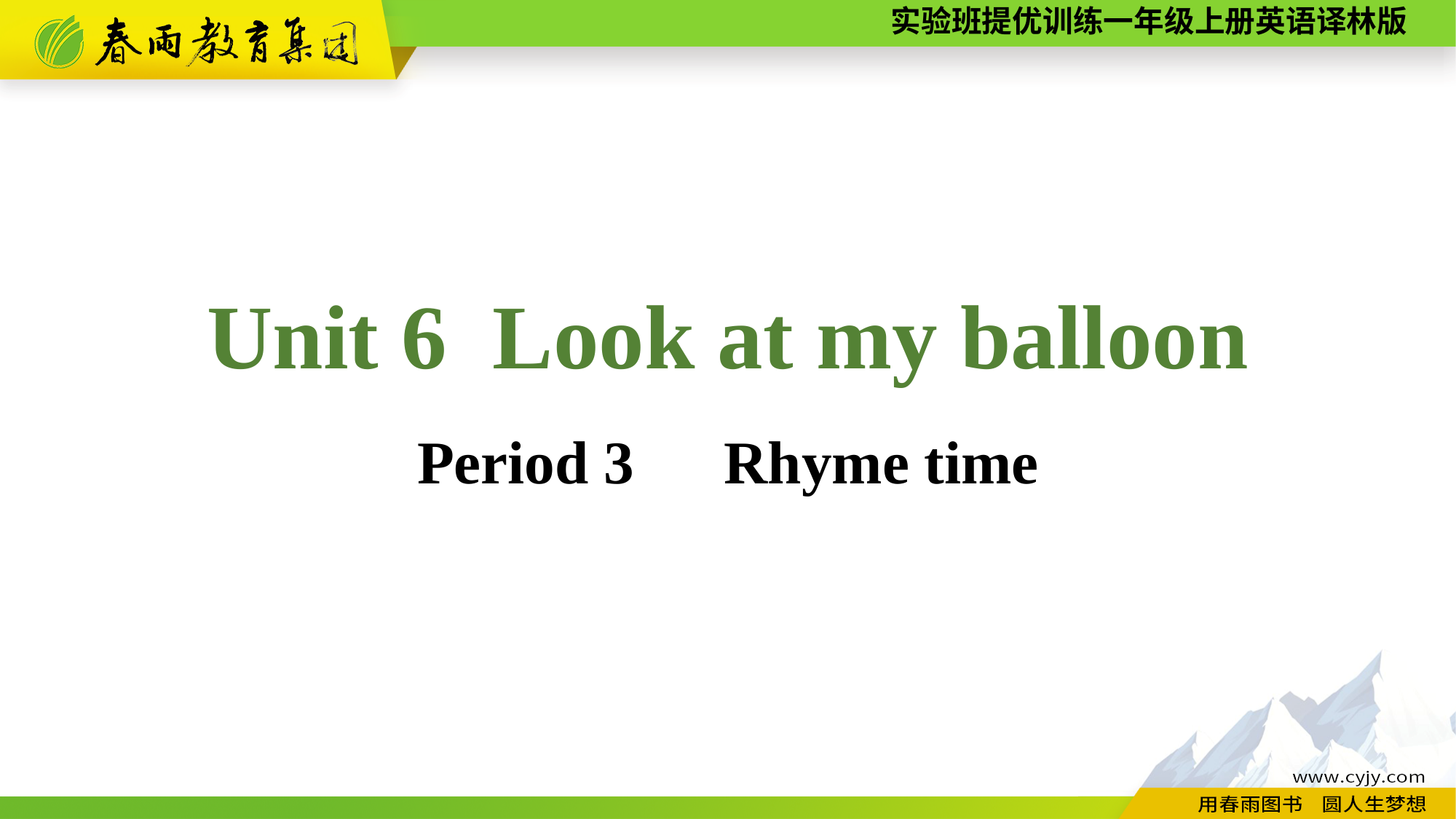

Unit 6  Look at my balloon
Period 3　Rhyme time